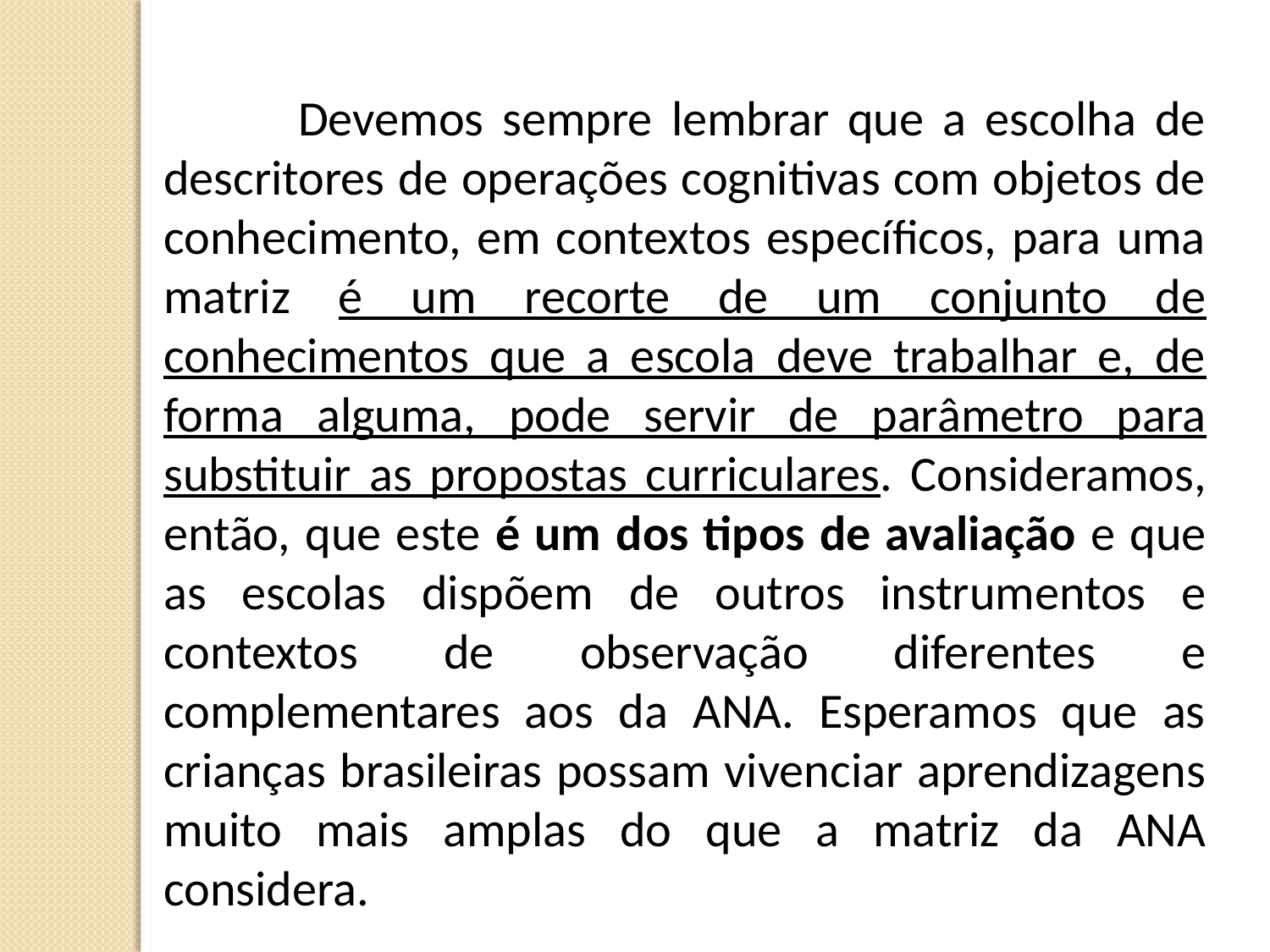

Devemos sempre lembrar que a escolha de descritores de operações cognitivas com objetos de conhecimento, em contextos específicos, para uma matriz é um recorte de um conjunto de conhecimentos que a escola deve trabalhar e, de forma alguma, pode servir de parâmetro para substituir as propostas curriculares. Consideramos, então, que este é um dos tipos de avaliação e que as escolas dispõem de outros instrumentos e contextos de observação diferentes e complementares aos da ANA. Esperamos que as crianças brasileiras possam vivenciar aprendizagens muito mais amplas do que a matriz da ANA considera.